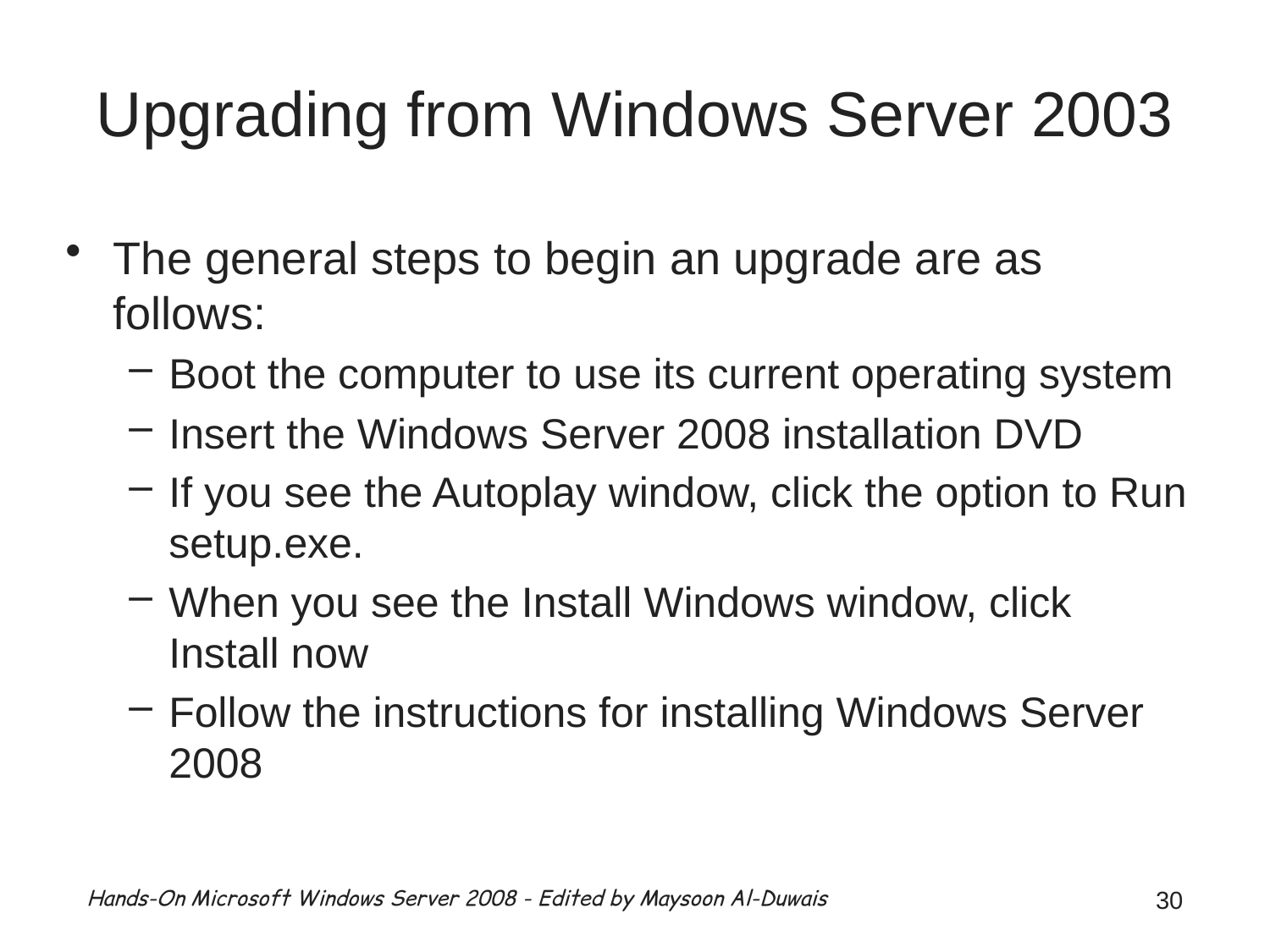

# Upgrading from Windows Server 2003
The general steps to begin an upgrade are as follows:
Boot the computer to use its current operating system
Insert the Windows Server 2008 installation DVD
If you see the Autoplay window, click the option to Run setup.exe.
When you see the Install Windows window, click Install now
Follow the instructions for installing Windows Server 2008
Hands-On Microsoft Windows Server 2008 - Edited by Maysoon Al-Duwais
30